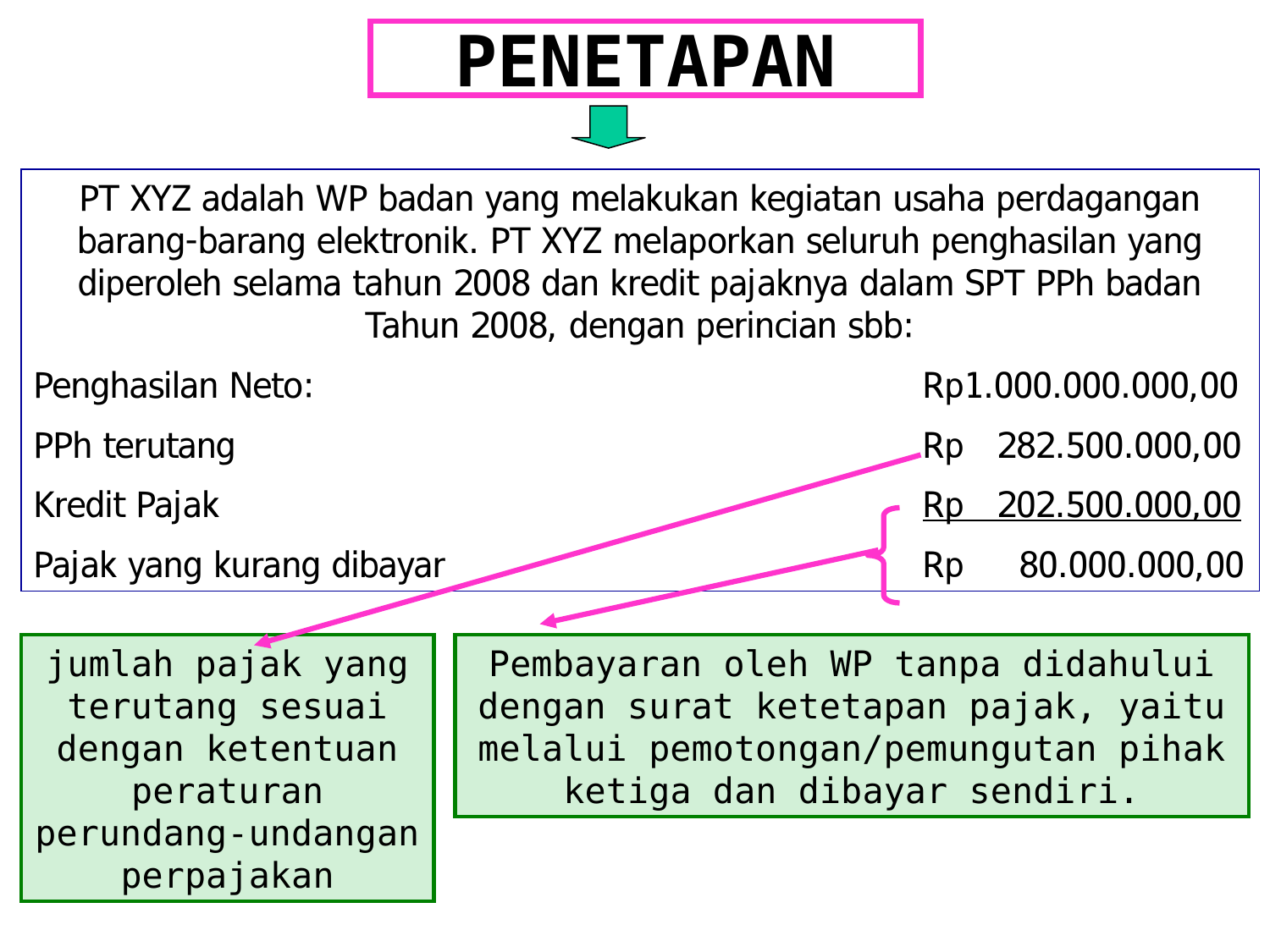

# PENETAPAN

PT XYZ adalah WP badan yang melakukan kegiatan usaha perdagangan barang-barang elektronik. PT XYZ melaporkan seluruh penghasilan yang diperoleh selama tahun 2008 dan kredit pajaknya dalam SPT PPh badan Tahun 2008, dengan perincian sbb:
Penghasilan Neto:					Rp1.000.000.000,00
PPh terutang						Rp   282.500.000,00
Kredit Pajak						Rp   202.500.000,00
Pajak yang kurang dibayar				Rp     80.000.000,00

jumlah pajak yang terutang sesuai dengan ketentuan peraturan perundang-undangan perpajakan
Pembayaran oleh WP tanpa didahului dengan surat ketetapan pajak, yaitu melalui pemotongan/pemungutan pihak ketiga dan dibayar sendiri.